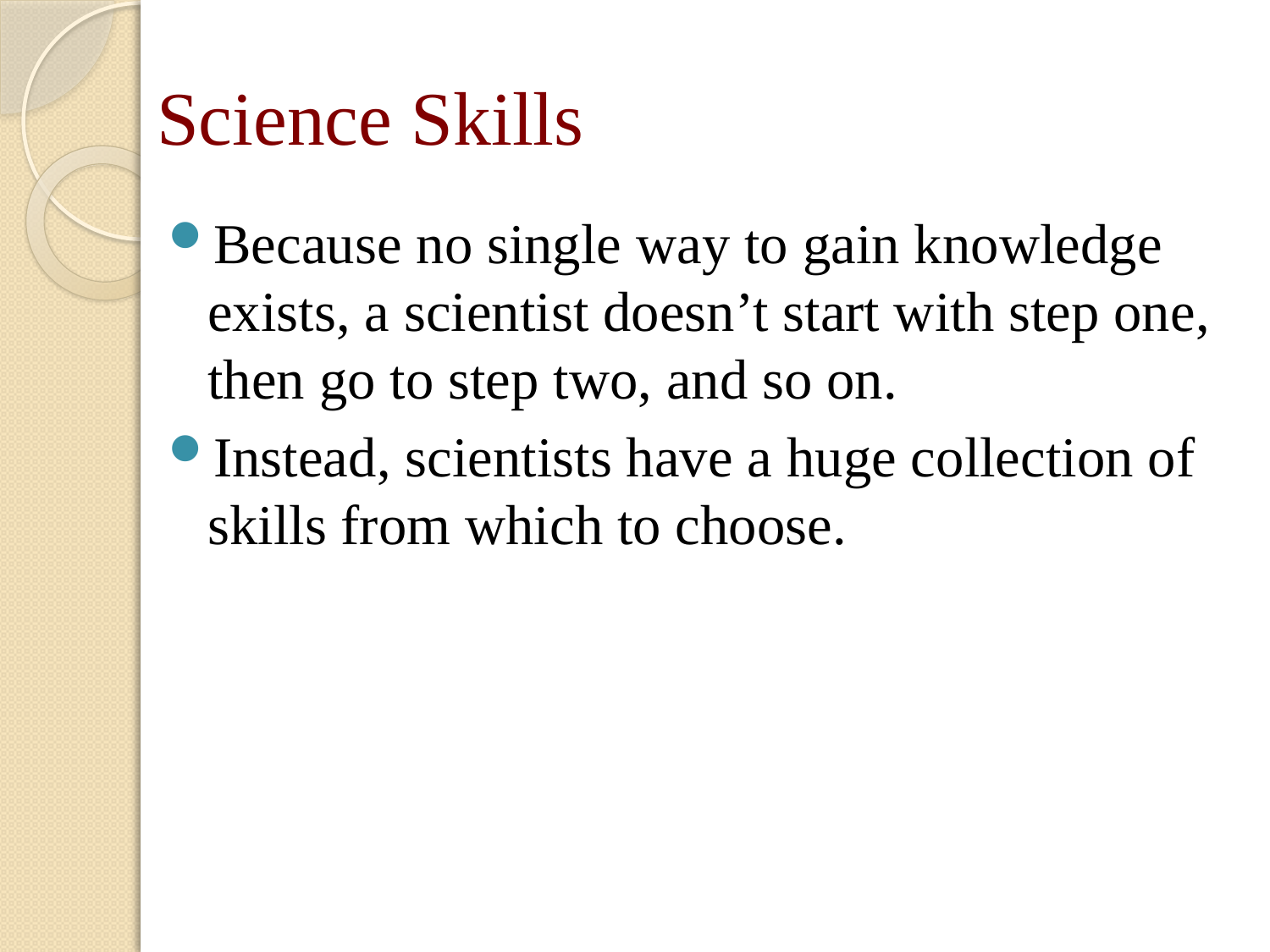

# Science Skills
Because no single way to gain knowledge exists, a scientist doesn’t start with step one, then go to step two, and so on.
Instead, scientists have a huge collection of skills from which to choose.